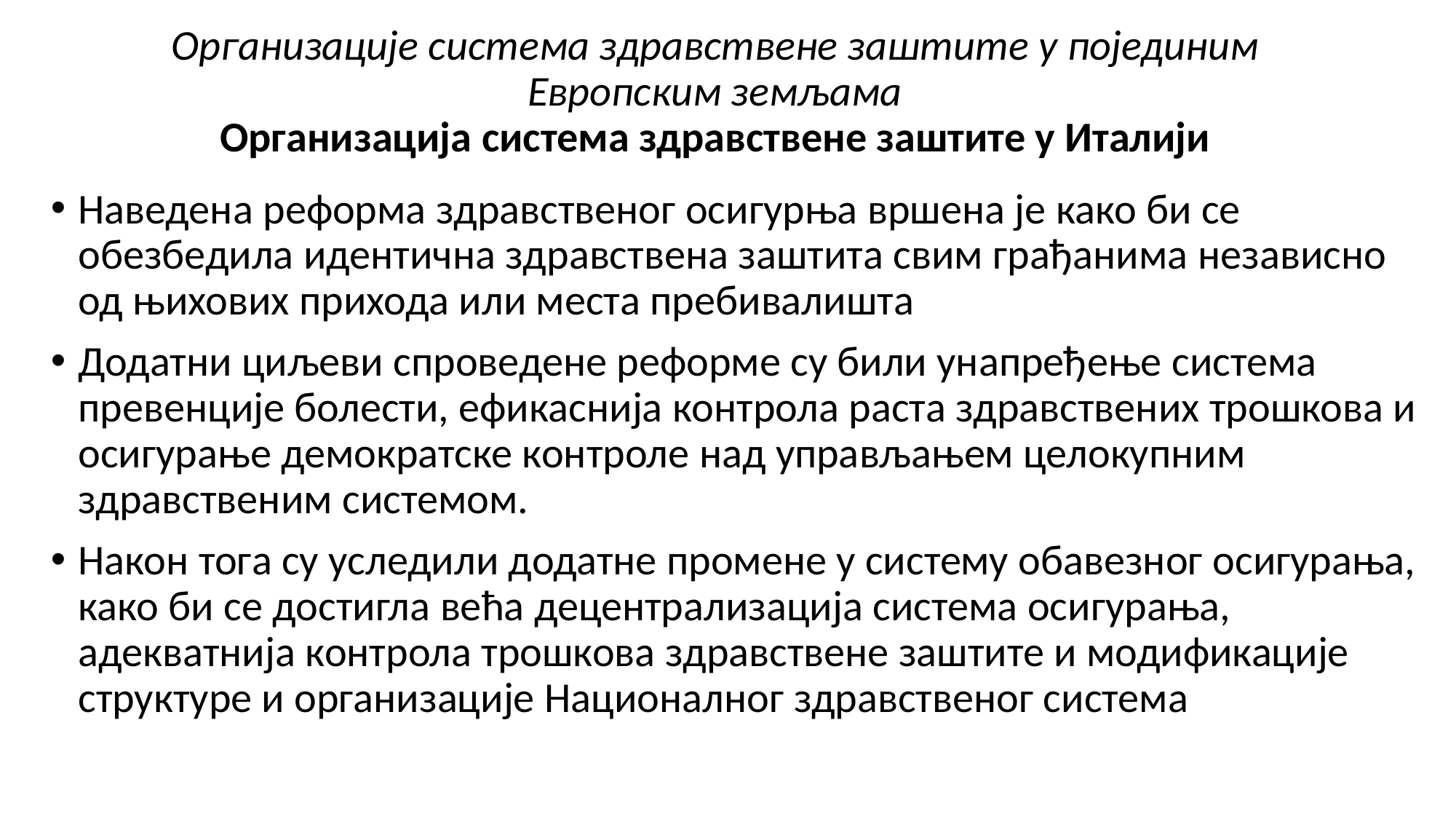

# Организације система здравствене заштите у појединим Европским земљама Организација система здравствене заштите у Италији
Наведена реформа здравственог осигурња вршена је како би се обезбедила идентична здравствена заштита свим грађанима независно од њихових прихода или места пребивалишта
Додатни циљеви спроведене реформе су били унапређење система превенције болести, ефикаснија контрола раста здравствених трошкова и осигурање демократске контроле над управљањем целокупним здравственим системом.
Након тога су уследили додатне промене у систему обавезног осигурања, како би се достигла већа децентрализација система осигурања, адекватнија контрола трошкова здравствене заштите и модификације структуре и организације Националног здравственог система